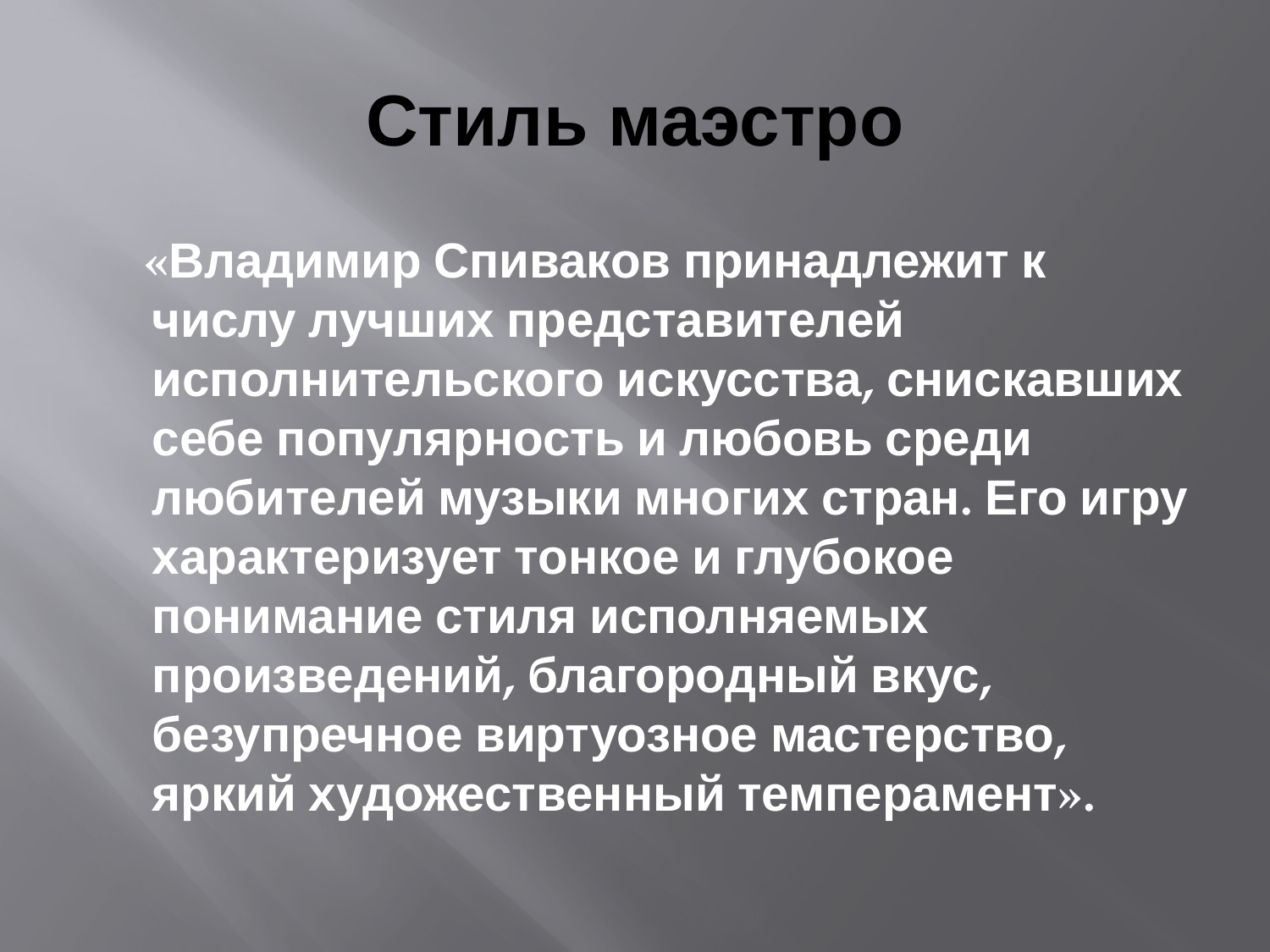

# Стиль маэстро
    «Владимир Спиваков принадлежит к числу лучших представителей исполнительского искусства, снискавших себе популярность и любовь среди любителей музыки многих стран. Его игру характеризует тонкое и глубокое понимание стиля исполняемых произведений, благородный вкус, безупречное виртуозное мастерство, яркий художественный темперамент».